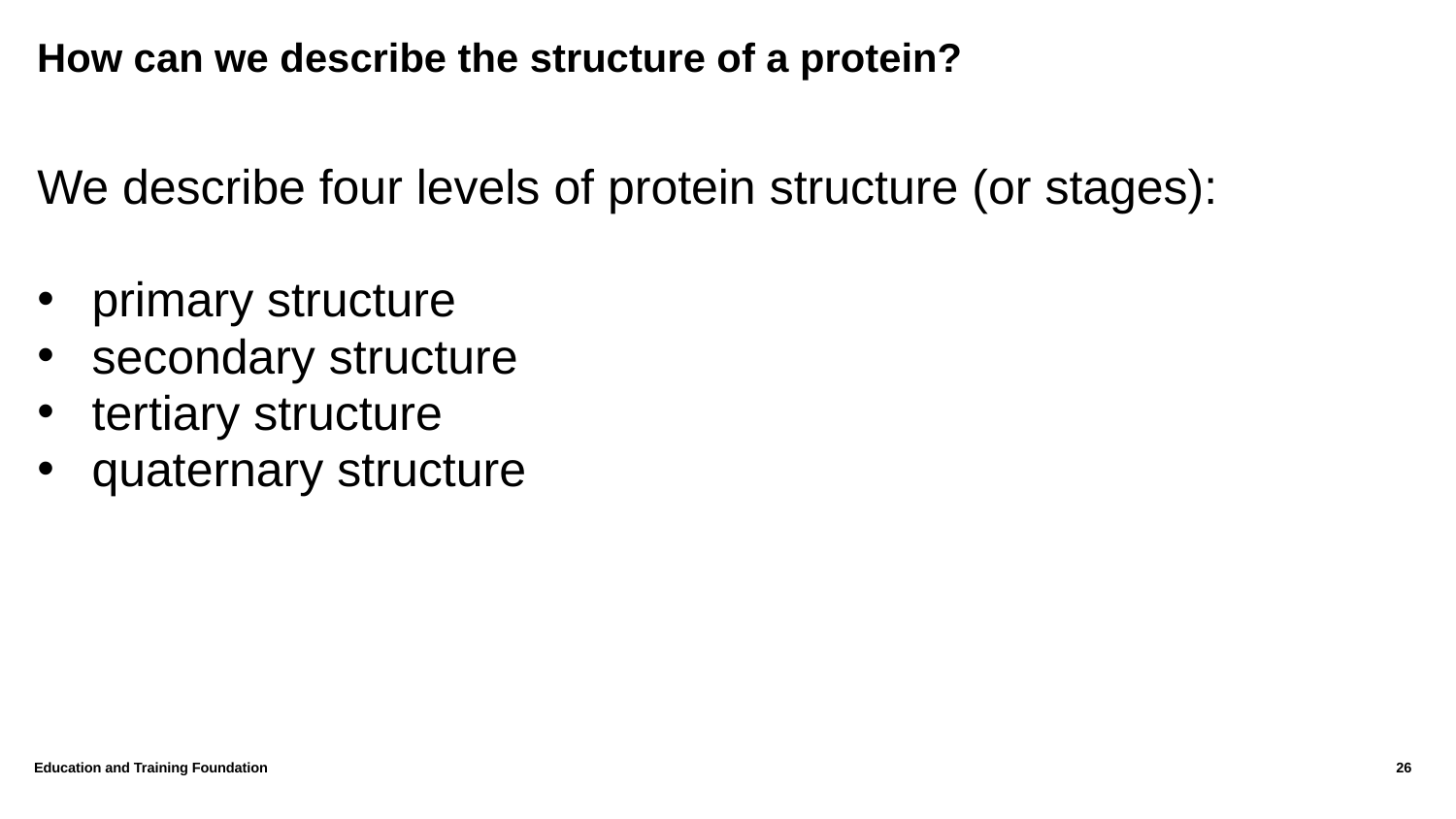

# How can we describe the structure of a protein?
We describe four levels of protein structure (or stages):

primary structure
secondary structure
tertiary structure
quaternary structure
Education and Training Foundation
26